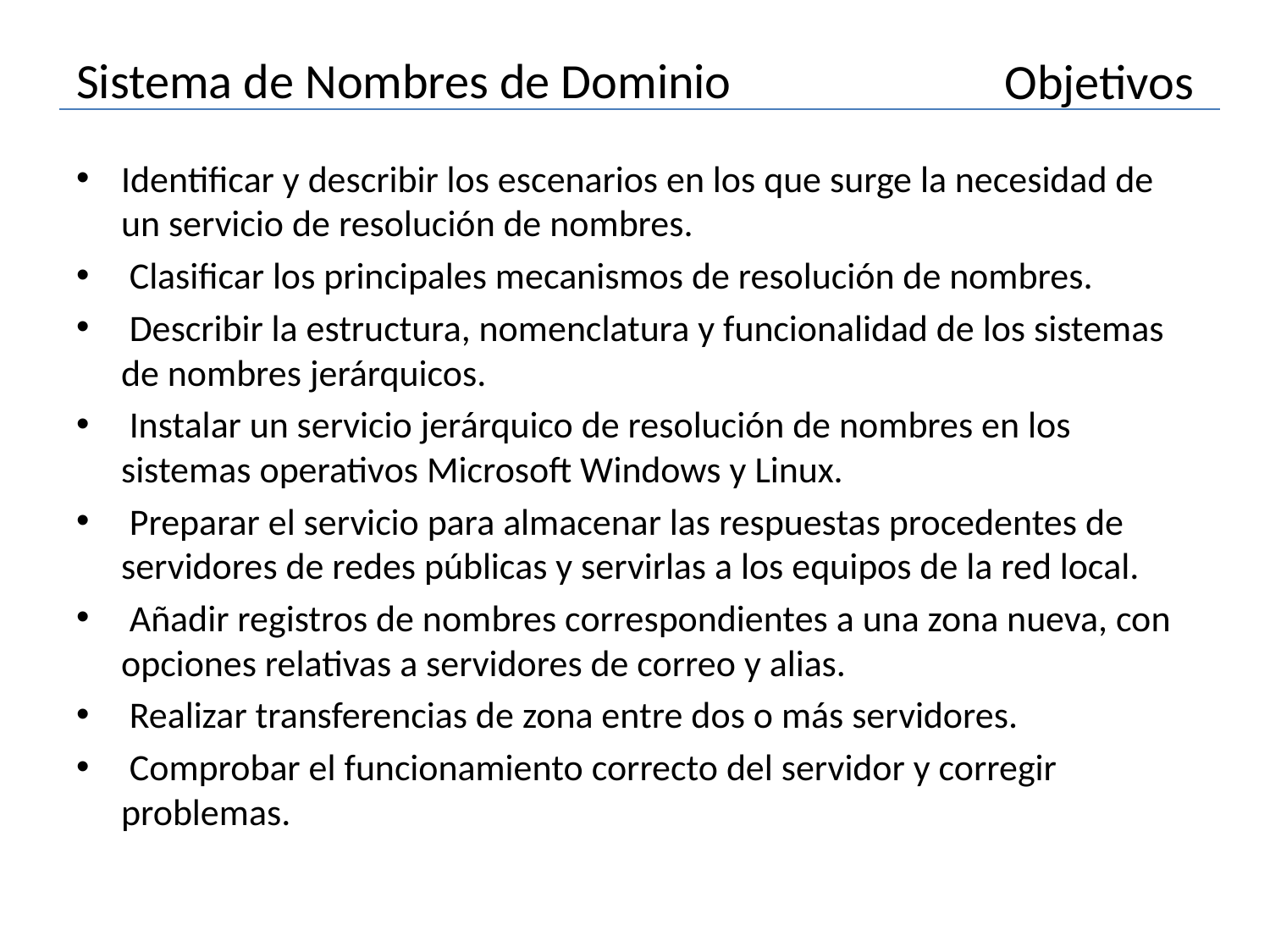

# Sistema de Nombres de Dominio
Objetivos
Identificar y describir los escenarios en los que surge la necesidad de un servicio de resolución de nombres.
 Clasificar los principales mecanismos de resolución de nombres.
 Describir la estructura, nomenclatura y funcionalidad de los sistemas de nombres jerárquicos.
 Instalar un servicio jerárquico de resolución de nombres en los sistemas operativos Microsoft Windows y Linux.
 Preparar el servicio para almacenar las respuestas procedentes de servidores de redes públicas y servirlas a los equipos de la red local.
 Añadir registros de nombres correspondientes a una zona nueva, con opciones relativas a servidores de correo y alias.
 Realizar transferencias de zona entre dos o más servidores.
 Comprobar el funcionamiento correcto del servidor y corregir problemas.